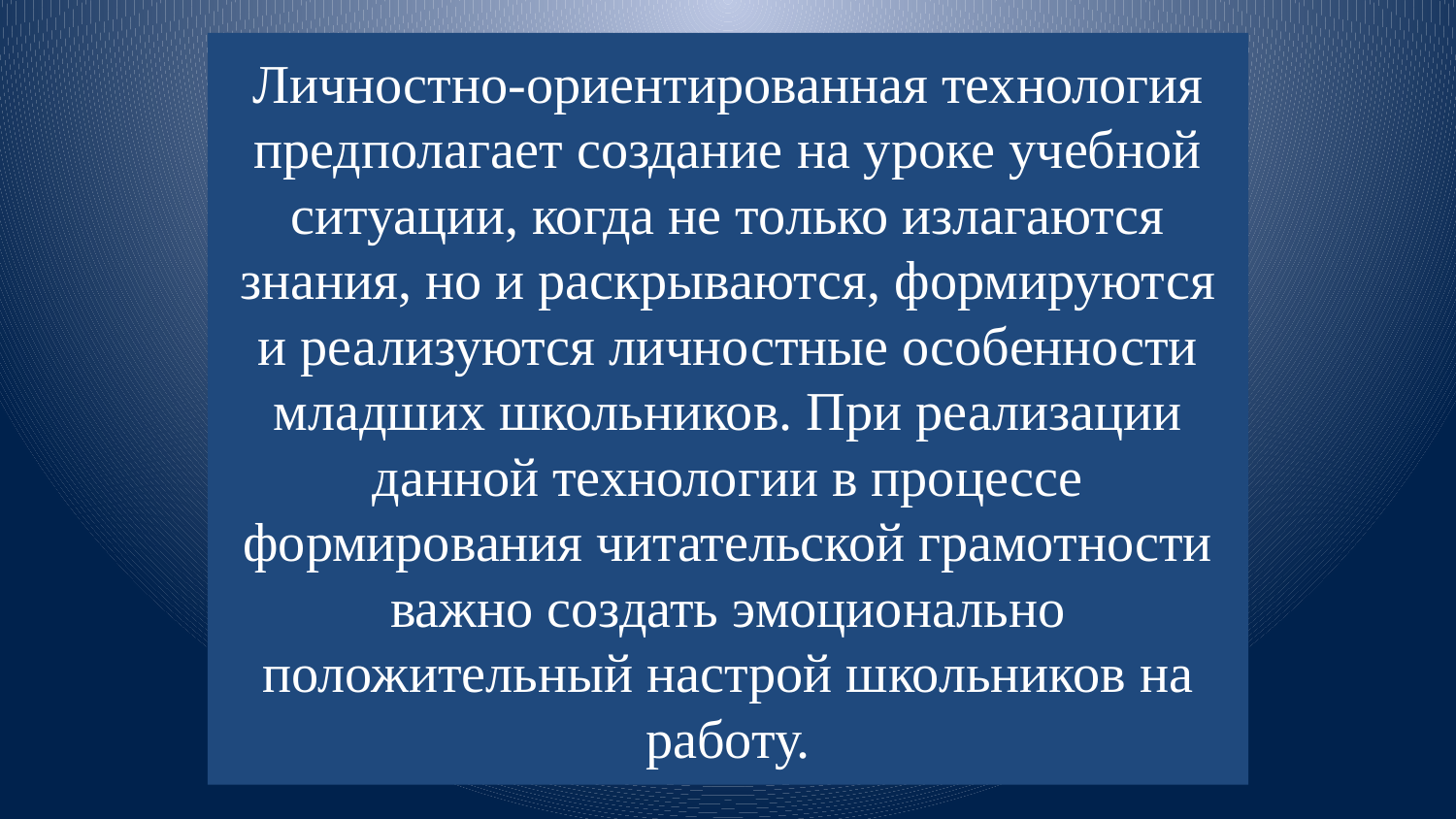

# Личностно-ориентированная технология предполагает создание на уроке учебной ситуации, когда не только излагаются знания, но и раскрываются, формируются и реализуются личностные особенности младших школьников. При реализации данной технологии в процессе формирования читательской грамотности важно создать эмоционально положительный настрой школьников на работу.